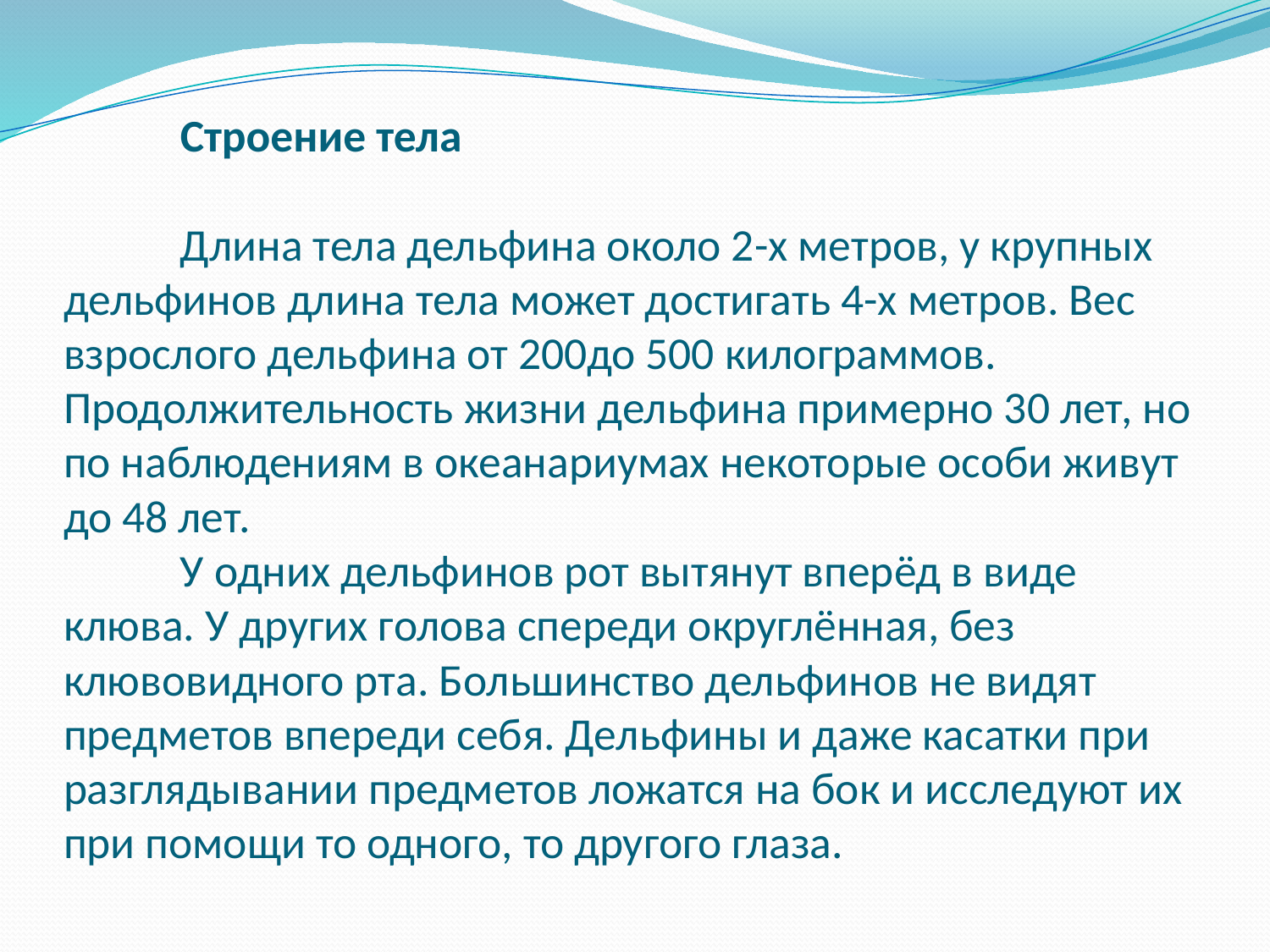

# Строение тела Длина тела дельфина около 2-х метров, у крупных дельфинов длина тела может достигать 4-х метров. Вес взрослого дельфина от 200до 500 килограммов. Продолжительность жизни дельфина примерно 30 лет, но по наблюдениям в океанариумах некоторые особи живут до 48 лет. У одних дельфинов рот вытянут вперёд в виде клюва. У других голова спереди округлённая, без клювовидного рта. Большинство дельфинов не видят предметов впереди себя. Дельфины и даже касатки при разглядывании предметов ложатся на бок и исследуют их при помощи то одного, то другого глаза.